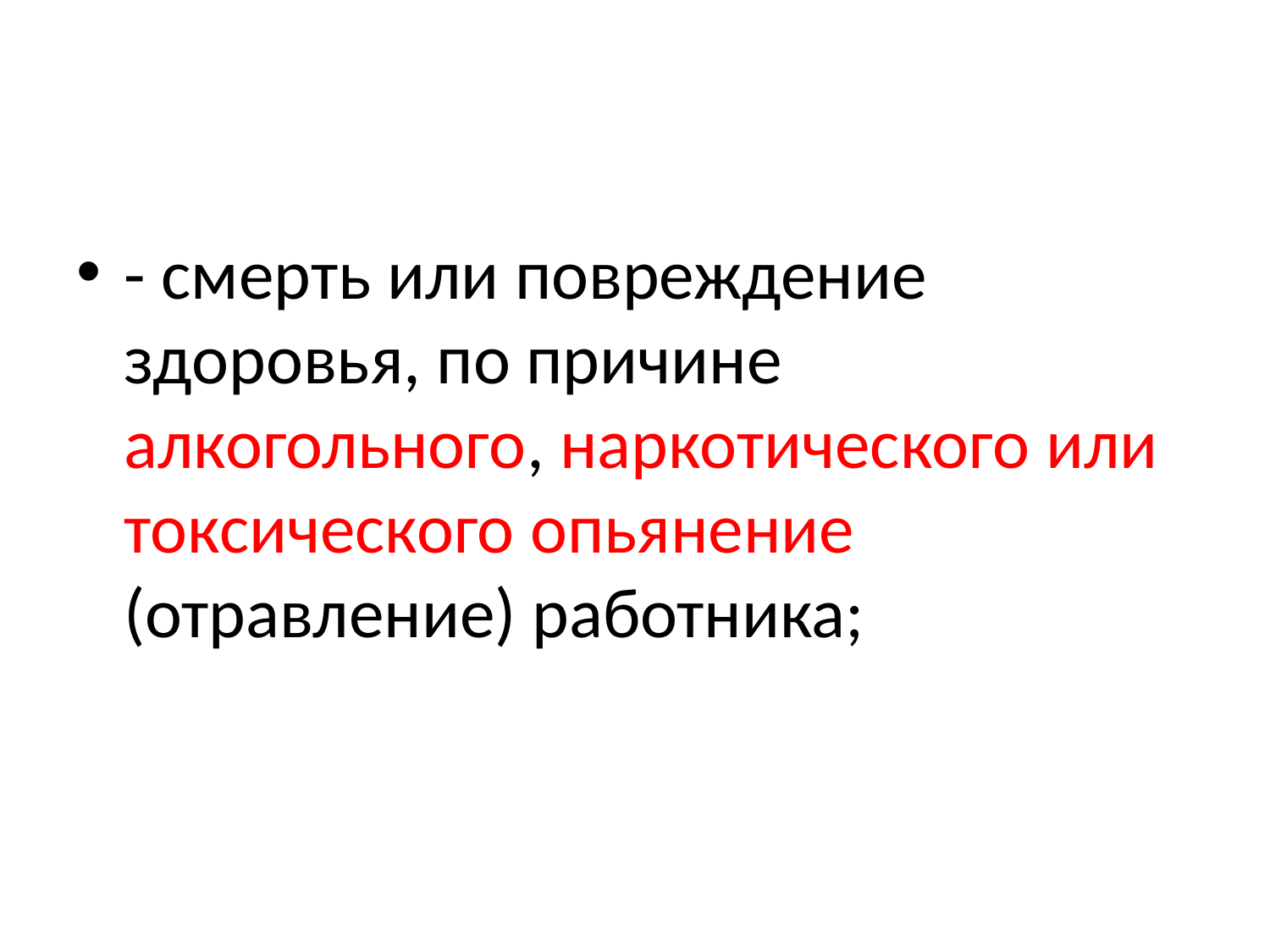

#
- смерть или повреждение здоровья, по причине алкогольного, наркотического или токсического опьянение  (отравление) работника;